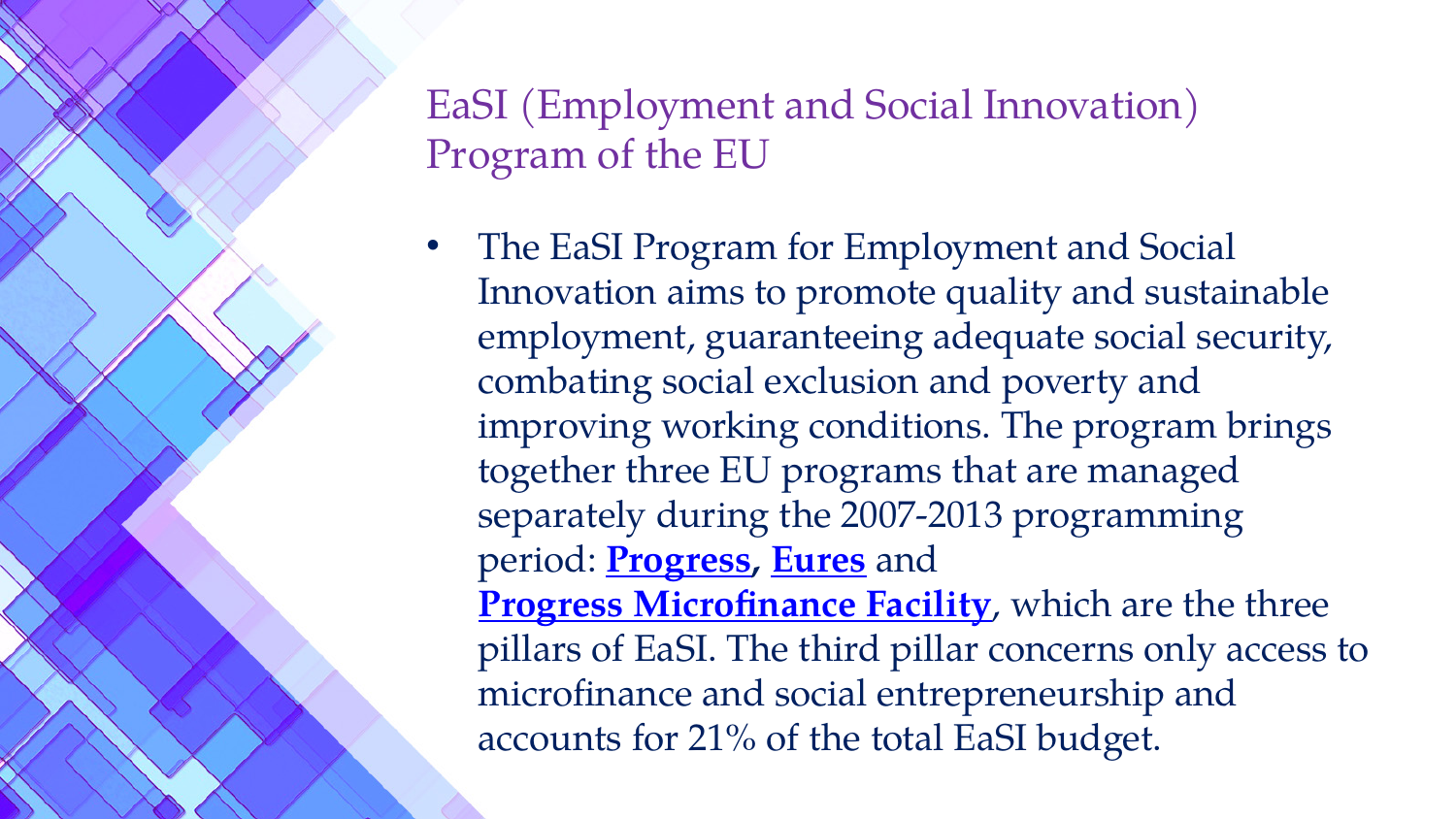

# EaSI (Employment and Social Innovation) Program of the EU
The EaSI Program for Employment and Social Innovation aims to promote quality and sustainable employment, guaranteeing adequate social security, combating social exclusion and poverty and improving working conditions. The program brings together three EU programs that are managed separately during the 2007-2013 programming period: Progress, Eures and Progress Microfinance Facility, which are the three pillars of EaSI. The third pillar concerns only access to microfinance and social entrepreneurship and accounts for 21% of the total EaSI budget.